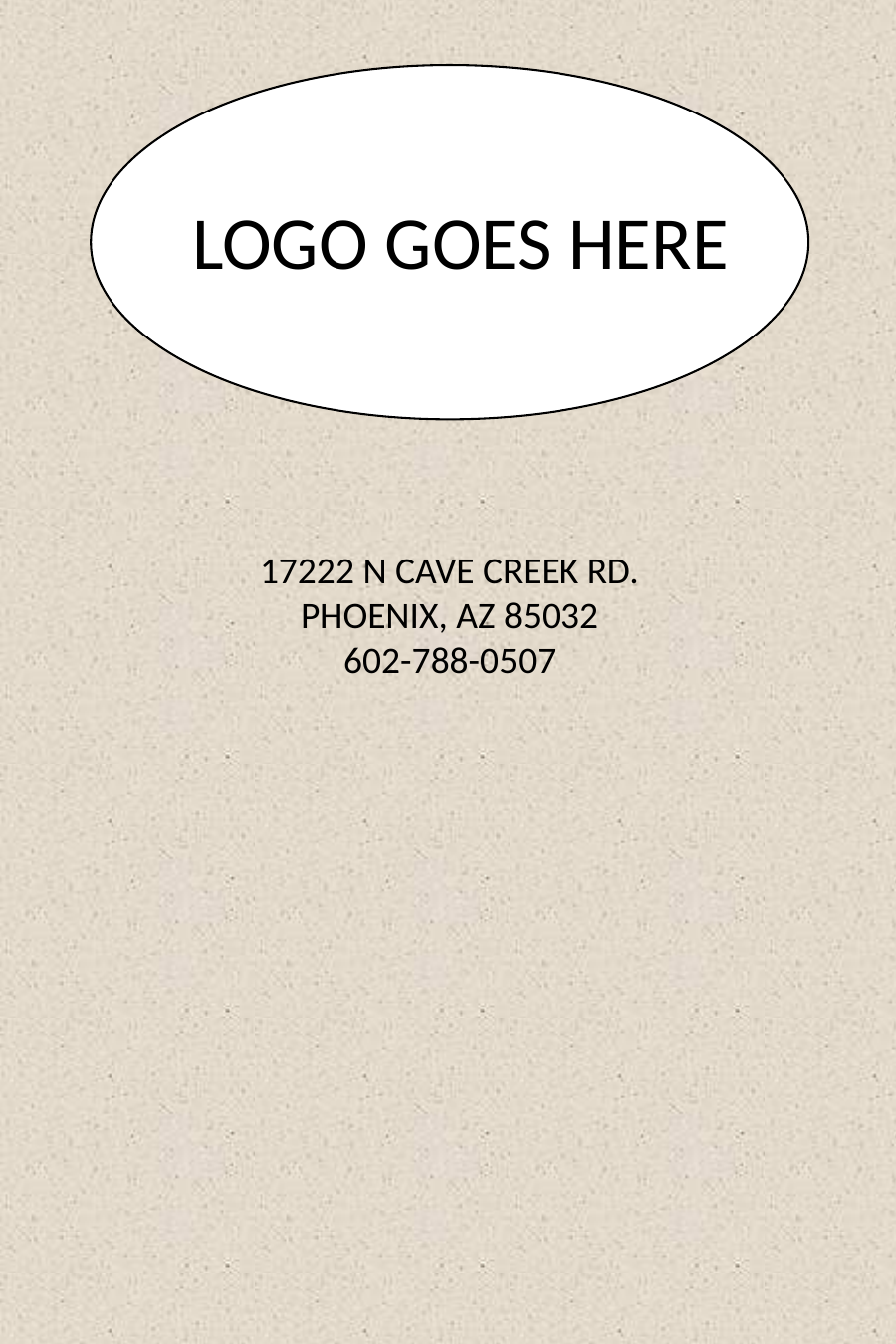

LOGO GOES HERE
17222 N CAVE CREEK RD.
PHOENIX, AZ 85032
602-788-0507